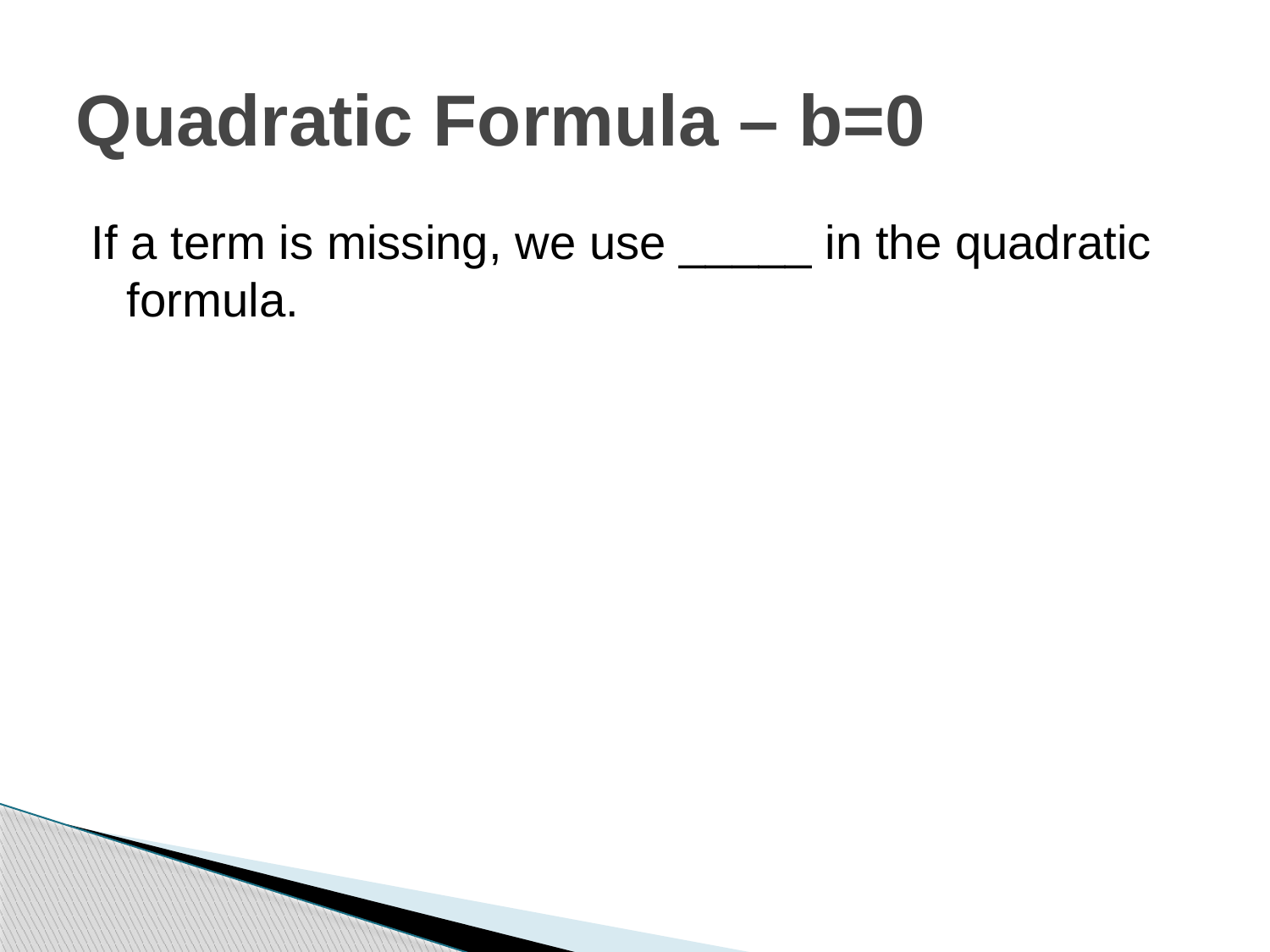

# Quadratic Formula – b=0
If a term is missing, we use _____ in the quadratic formula.